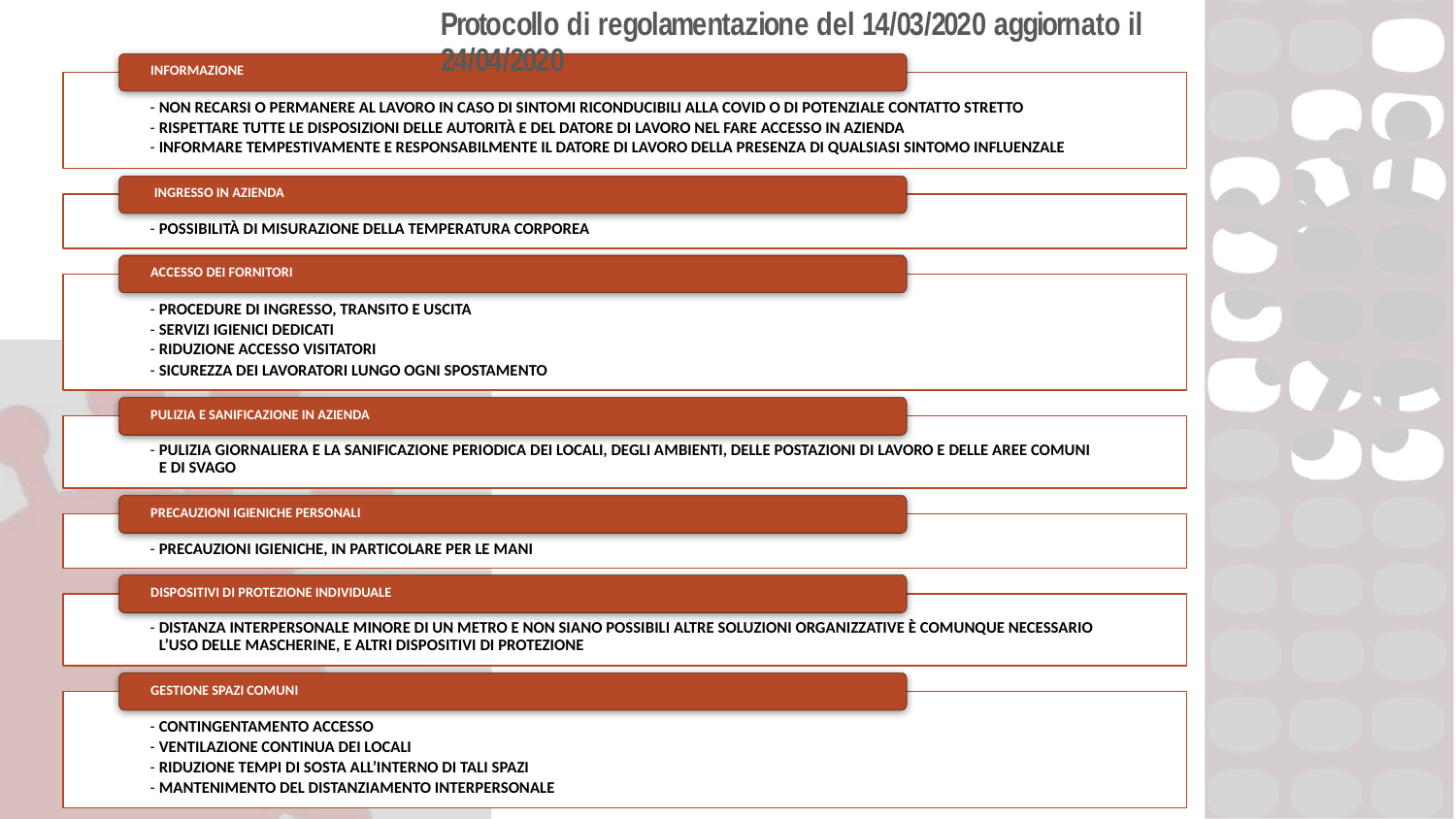

Protocollo di regolamentazione del 14/03/2020 aggiornato il 24/04/2020

INFORMAZIONE

- NON RECARSI O PERMANERE AL LAVORO IN CASO DI SINTOMI RICONDUCIBILI ALLA COVID O DI POTENZIALE CONTATTO STRETTO
- RISPETTARE TUTTE LE DISPOSIZIONI DELLE AUTORITÀ E DEL DATORE DI LAVORO NEL FARE ACCESSO IN AZIENDA
- INFORMARE TEMPESTIVAMENTE E RESPONSABILMENTE IL DATORE DI LAVORO DELLA PRESENZA DI QUALSIASI SINTOMO INFLUENZALE

INGRESSO IN AZIENDA

- POSSIBILITÀ DI MISURAZIONE DELLA TEMPERATURA CORPOREA

ACCESSO DEI FORNITORI

- PROCEDURE DI INGRESSO, TRANSITO E USCITA
- SERVIZI IGIENICI DEDICATI
- RIDUZIONE ACCESSO VISITATORI
- SICUREZZA DEI LAVORATORI LUNGO OGNI SPOSTAMENTO

PULIZIA E SANIFICAZIONE IN AZIENDA

- PULIZIA GIORNALIERA E LA SANIFICAZIONE PERIODICA DEI LOCALI, DEGLI AMBIENTI, DELLE POSTAZIONI DI LAVORO E DELLE AREE COMUNI E DI SVAGO

PRECAUZIONI IGIENICHE PERSONALI

- PRECAUZIONI IGIENICHE, IN PARTICOLARE PER LE MANI

DISPOSITIVI DI PROTEZIONE INDIVIDUALE

- DISTANZA INTERPERSONALE MINORE DI UN METRO E NON SIANO POSSIBILI ALTRE SOLUZIONI ORGANIZZATIVE È COMUNQUE NECESSARIO L’USO DELLE MASCHERINE, E ALTRI DISPOSITIVI DI PROTEZIONE

GESTIONE SPAZI COMUNI

- CONTINGENTAMENTO ACCESSO
- VENTILAZIONE CONTINUA DEI LOCALI
- RIDUZIONE TEMPI DI SOSTA ALL’INTERNO DI TALI SPAZI
- MANTENIMENTO DEL DISTANZIAMENTO INTERPERSONALE